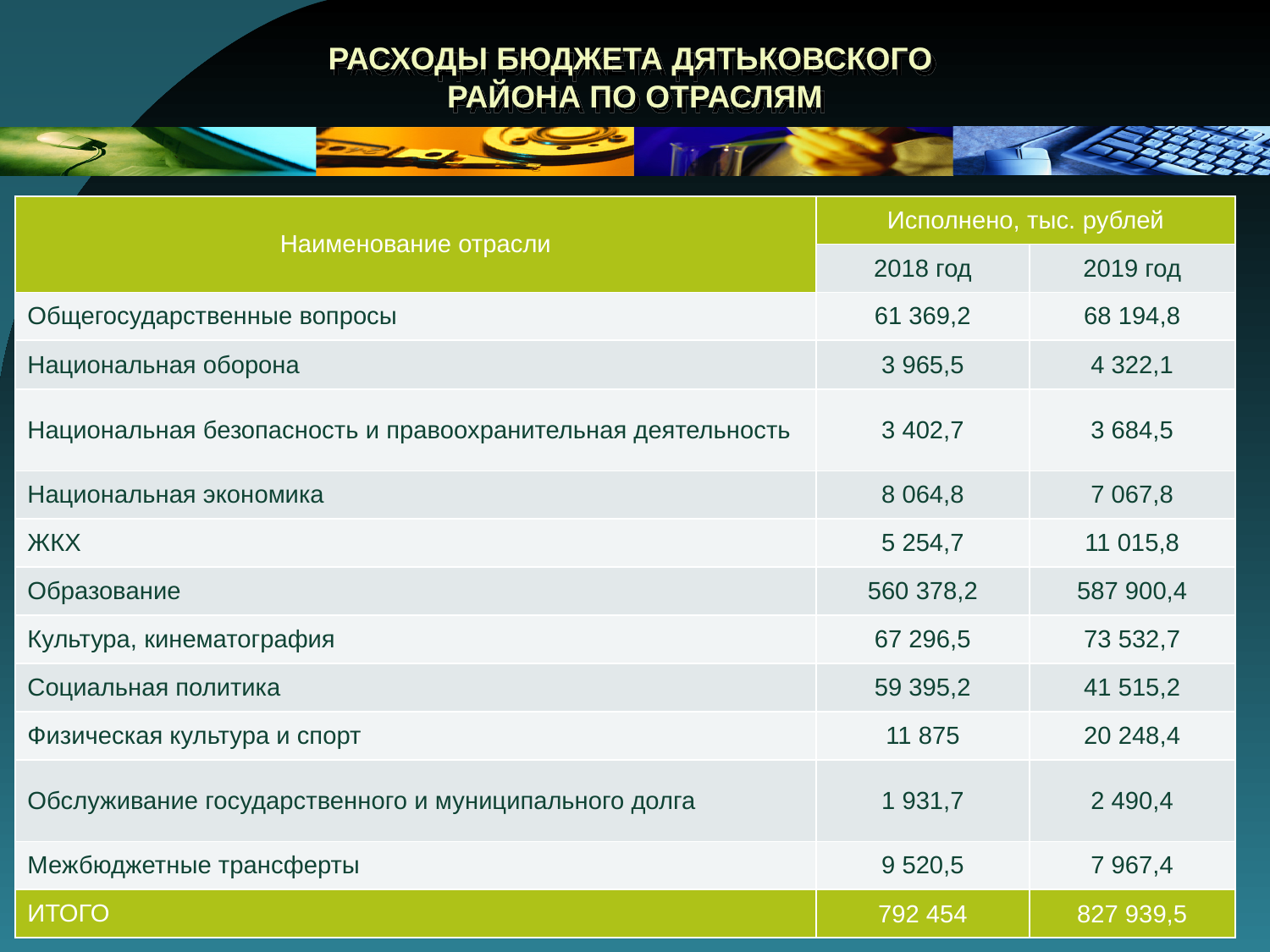

# РАСХОДЫ БЮДЖЕТА ДЯТЬКОВСКОГО РАЙОНА ПО ОТРАСЛЯМ
| Наименование отрасли | Исполнено, тыс. рублей |  |
| --- | --- | --- |
|  | 2018 год | 2019 год |
| Общегосударственные вопросы | 61 369,2 | 68 194,8 |
| Национальная оборона | 3 965,5 | 4 322,1 |
| Национальная безопасность и правоохранительная деятельность | 3 402,7 | 3 684,5 |
| Национальная экономика | 8 064,8 | 7 067,8 |
| ЖКХ | 5 254,7 | 11 015,8 |
| Образование | 560 378,2 | 587 900,4 |
| Культура, кинематография | 67 296,5 | 73 532,7 |
| Социальная политика | 59 395,2 | 41 515,2 |
| Физическая культура и спорт | 11 875 | 20 248,4 |
| Обслуживание государственного и муниципального долга | 1 931,7 | 2 490,4 |
| Межбюджетные трансферты | 9 520,5 | 7 967,4 |
| ИТОГО | 792 454 | 827 939,5 |